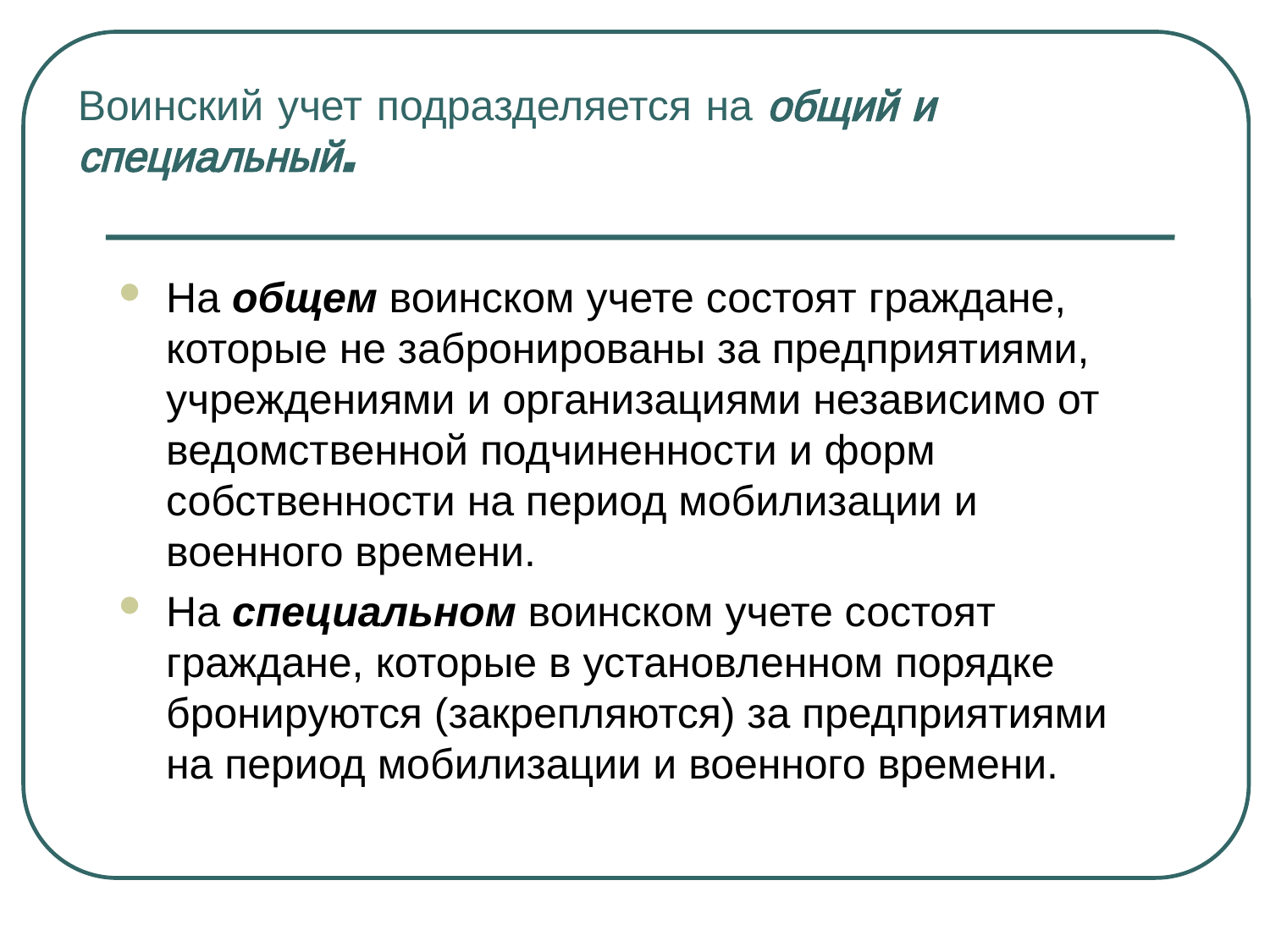

# Воинский учет подразделяется на общий и специальный.
На общем воинском учете состоят граждане, которые не забронированы за предприятиями, учреждениями и организациями независимо от ведомственной подчиненности и форм собственности на период мобилизации и военного времени.
На специальном воинском учете состоят граждане, которые в установленном порядке бронируются (закрепляются) за предприятиями на период мобилизации и военного времени.